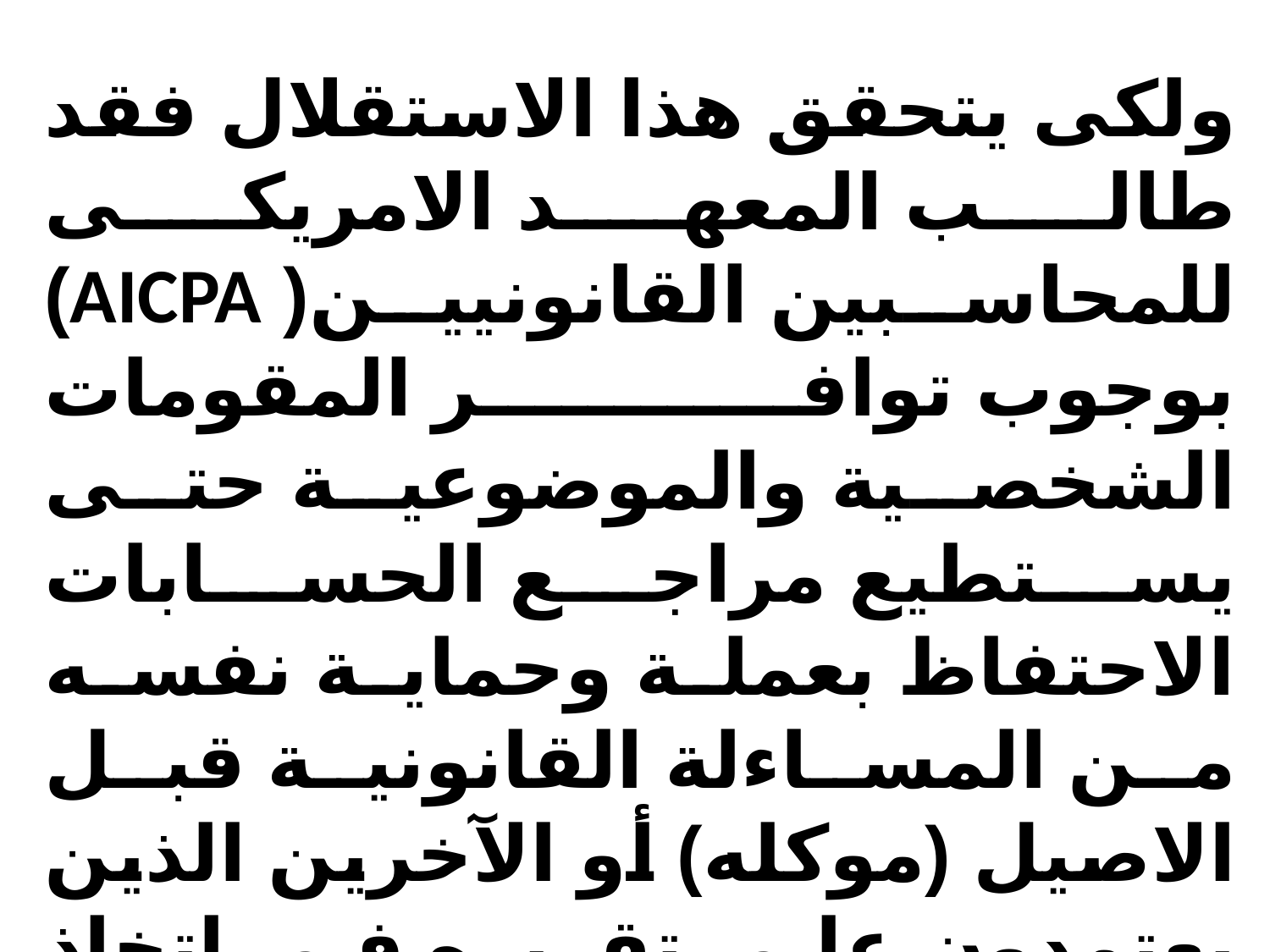

ولكى يتحقق هذا الاستقلال فقد طالب المعهد الامريكى للمحاسبين القانونيين( AICPA) بوجوب توافر المقومات الشخصية والموضوعية حتى يستطيع مراجع الحسابات الاحتفاظ بعملة وحماية نفسه من المساءلة القانونية قبل الاصيل (موكله) أو الآخرين الذين يعتمدون على تقريره في اتخاذ القرارات الاقتصادية المختلفة.